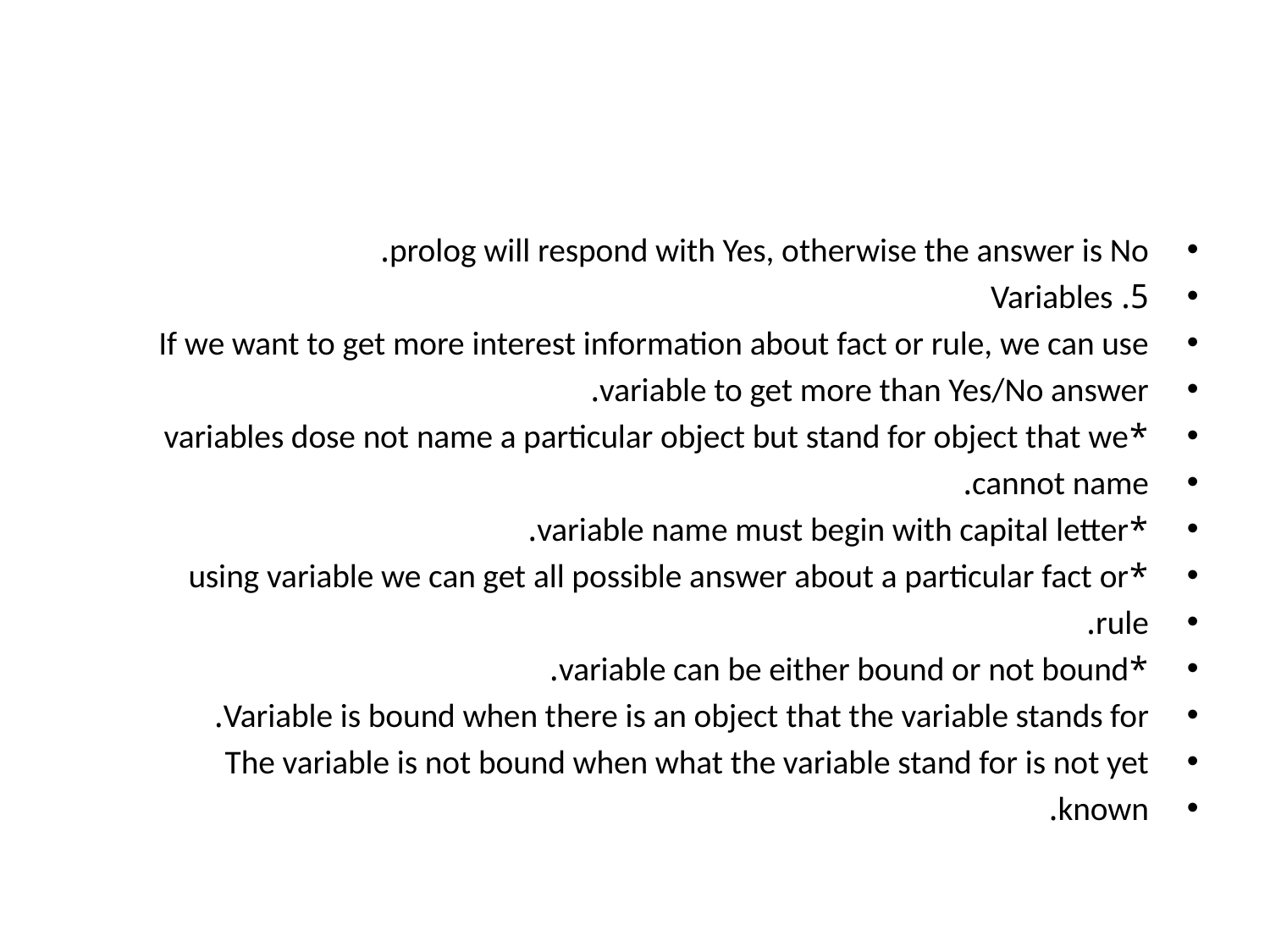

#
prolog will respond with Yes, otherwise the answer is No.
5. Variables
If we want to get more interest information about fact or rule, we can use
variable to get more than Yes/No answer.
*variables dose not name a particular object but stand for object that we
cannot name.
*variable name must begin with capital letter.
*using variable we can get all possible answer about a particular fact or
rule.
*variable can be either bound or not bound.
Variable is bound when there is an object that the variable stands for.
The variable is not bound when what the variable stand for is not yet
known.